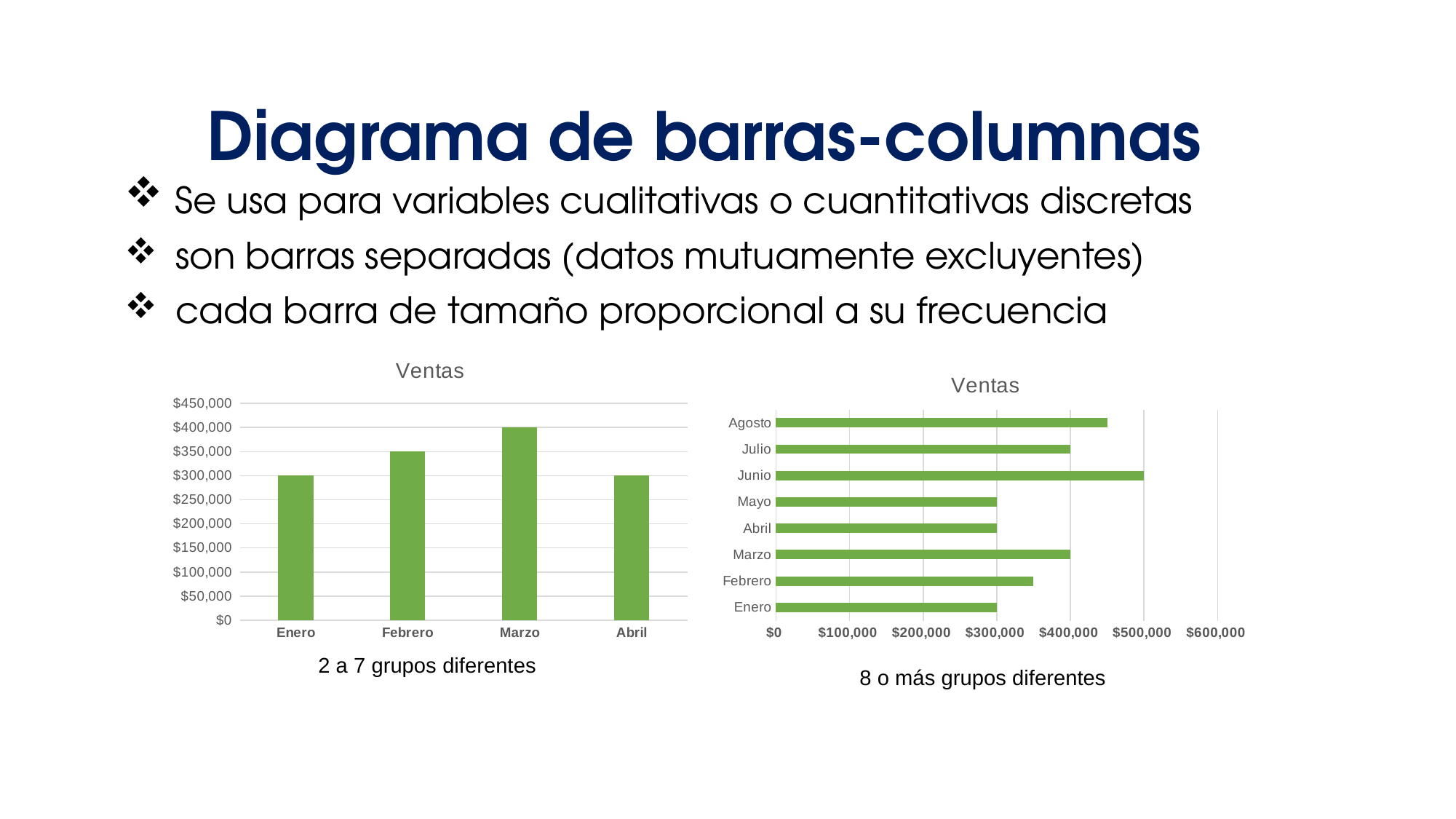

# Diagrama de barras-columnas
 Se usa para variables cualitativas o cuantitativas discretas
 son barras separadas (datos mutuamente excluyentes)
 cada barra de tamaño proporcional a su frecuencia

### Chart:

| Category | Ventas |
|---|---|
| Enero | 300000.0 |
| Febrero | 350000.0 |
| Marzo | 400000.0 |
| Abril | 300000.0 |

### Chart:

| Category | Ventas |
|---|---|
| Enero | 300000.0 |
| Febrero | 350000.0 |
| Marzo | 400000.0 |
| Abril | 300000.0 |
| Mayo | 300000.0 |
| Junio | 500000.0 |
| Julio | 400000.0 |
| Agosto | 450000.0 |
2 a 7 grupos diferentes
8 o más grupos diferentes